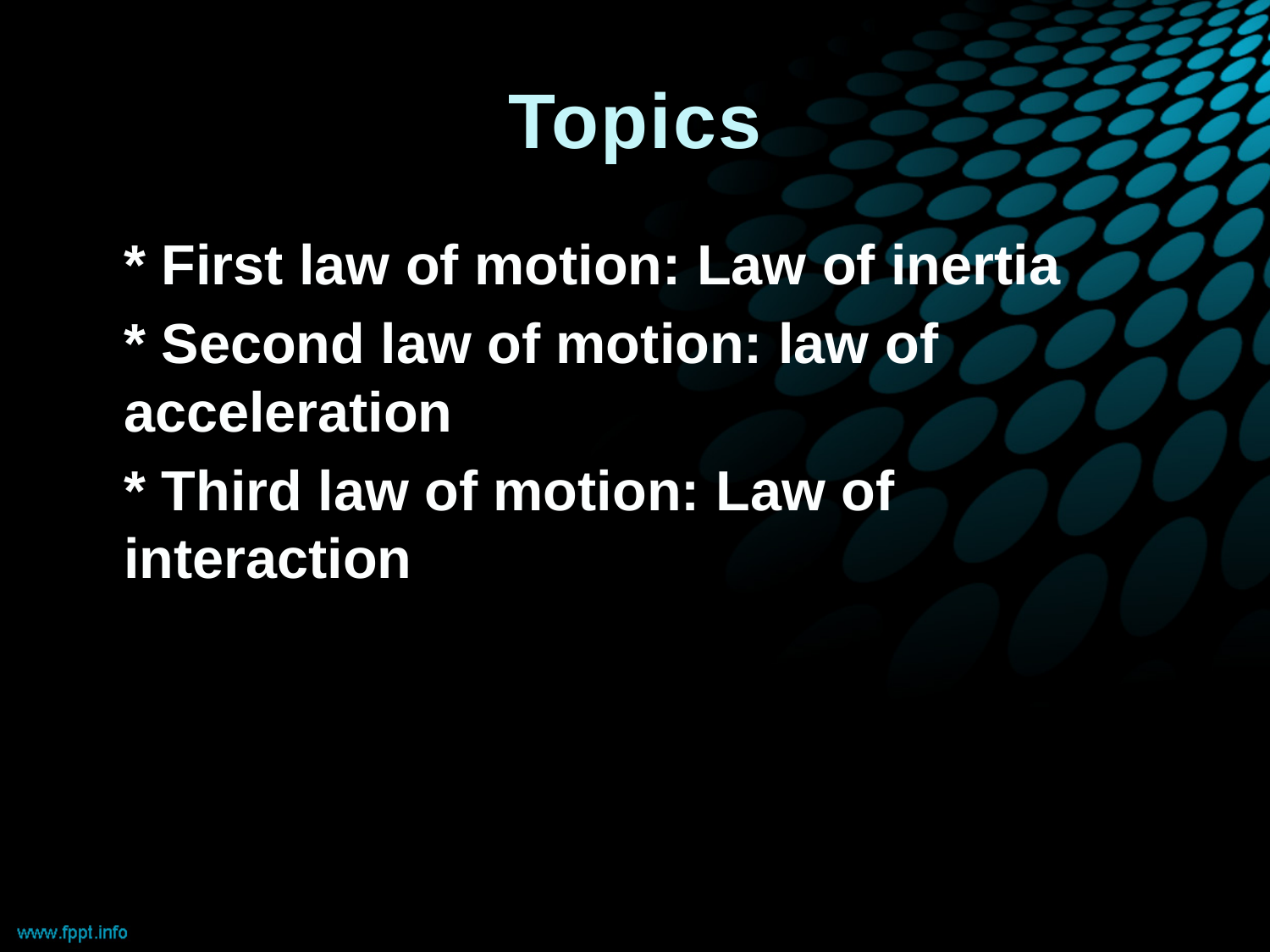

# Topics
	* First law of motion: Law of inertia
	* Second law of motion: law of acceleration
	* Third law of motion: Law of interaction